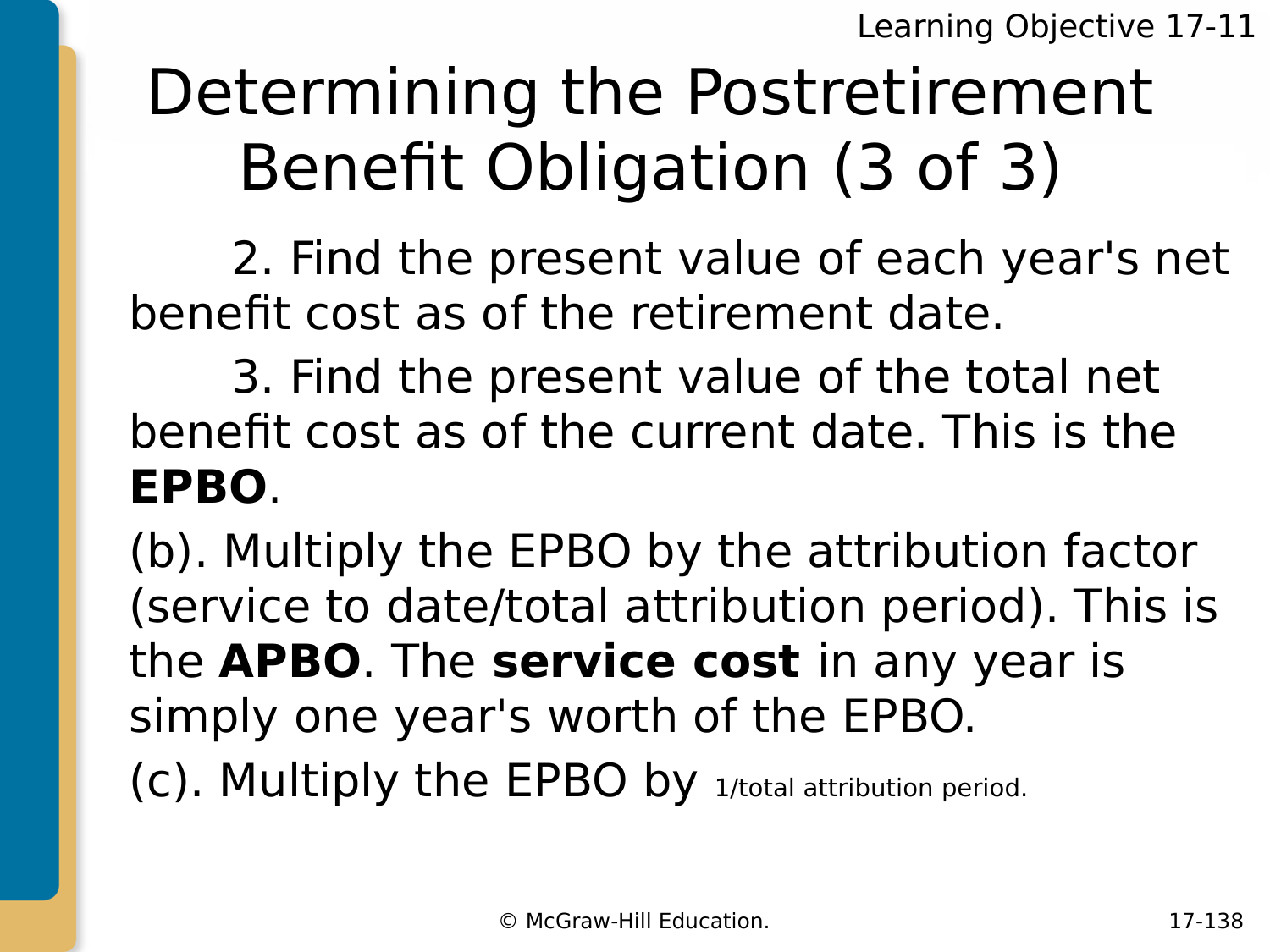

Learning Objective 17-11
# Determining the Postretirement Benefit Obligation (3 of 3)
       2. Find the present value of each year's net benefit cost as of the retirement date.
       3. Find the present value of the total net benefit cost as of the current date. This is the EPBO.
(b). Multiply the EPBO by the attribution factor (service to date/total attribution period). This is the APBO. The service cost in any year is simply one year's worth of the EPBO.
(c). Multiply the EPBO by 1/total attribution period.